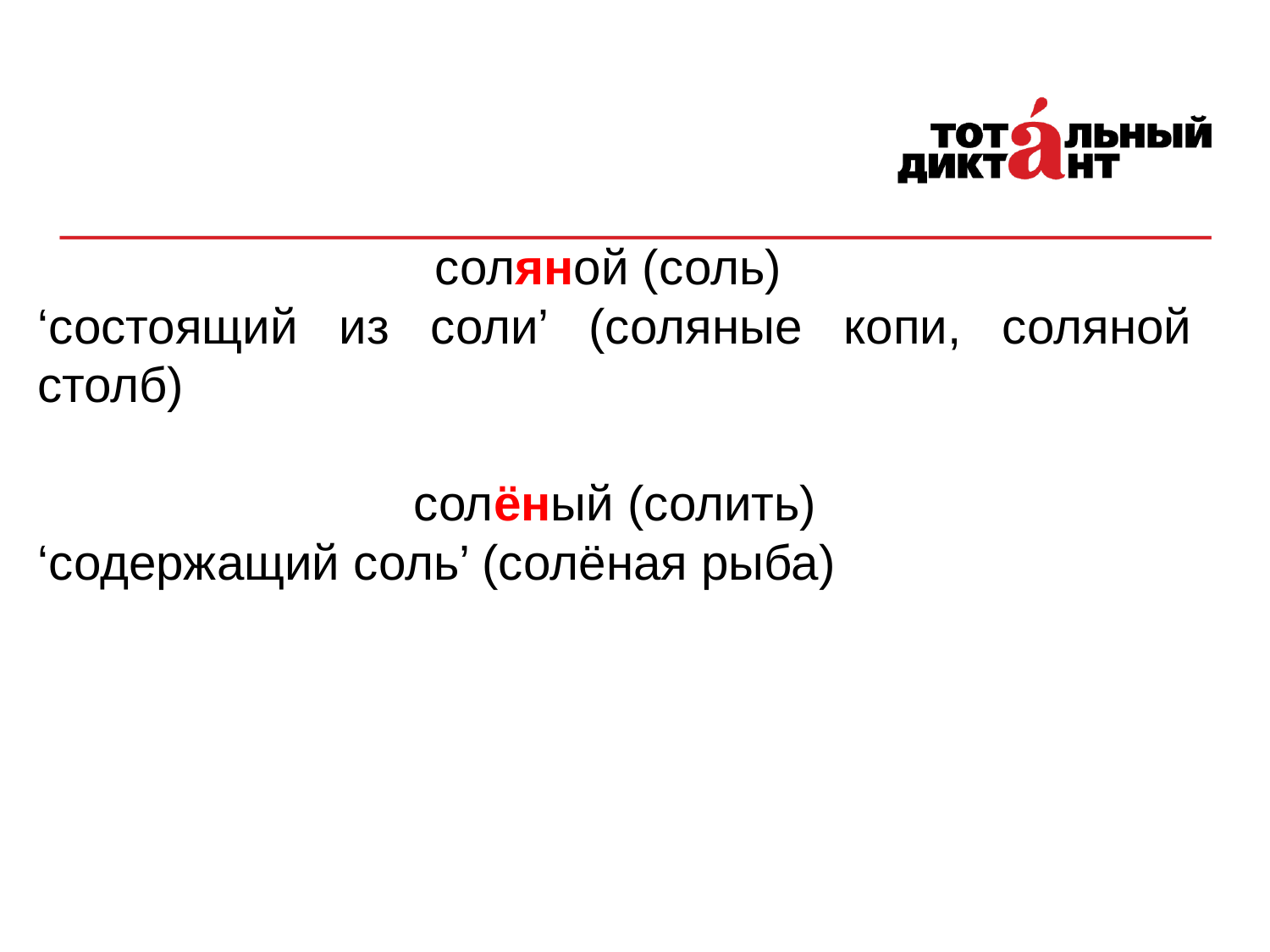

соляной (соль)
‘состоящий из соли’ (соляные копи, соляной столб)

солёный (солить)
‘содержащий соль’ (солёная рыба)